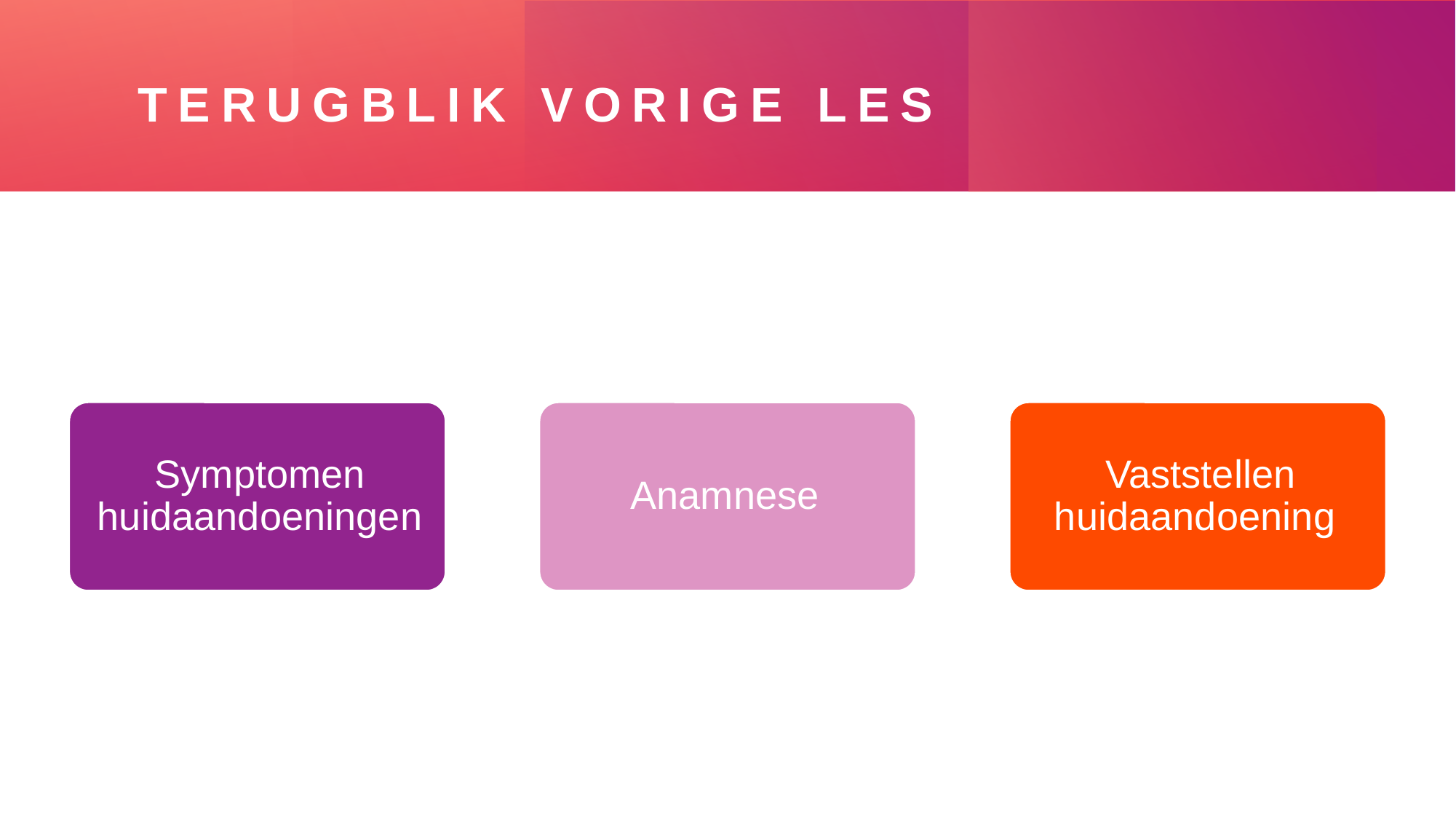

# Terugblik vorige les
Symptomen huidaandoeningen
Anamnese
Vaststellen huidaandoening